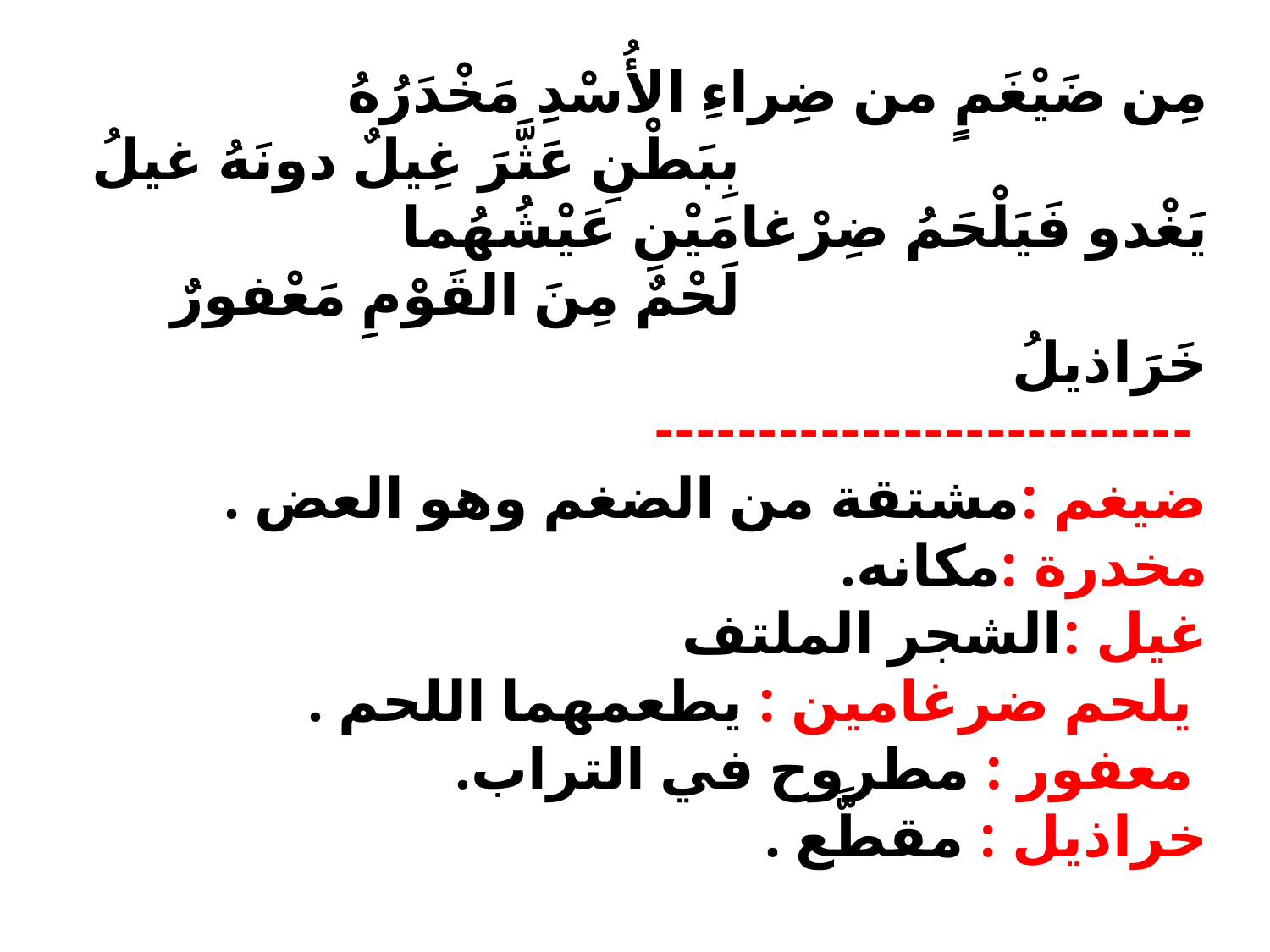

مِن ضَيْغَمٍ من ضِراءِ الأُسْدِ مَخْدَرُهُ 
                                بِبَطْنِ عَثَّرَ غِيلٌ دونَهُ غيلُ
يَغْدو فَيَلْحَمُ ضِرْغامَيْنِ عَيْشُهُما
                                لَحْمٌ مِنَ القَوْمِ مَعْفورٌ خَرَاذيلُ
 --------------------------
ضيغم :مشتقة من الضغم وهو العض .
مخدرة :مكانه.
غيل :الشجر الملتف
 يلحم ضرغامين : يطعمهما اللحم .
 معفور : مطروح في التراب.
خراذيل : مقطَّع .